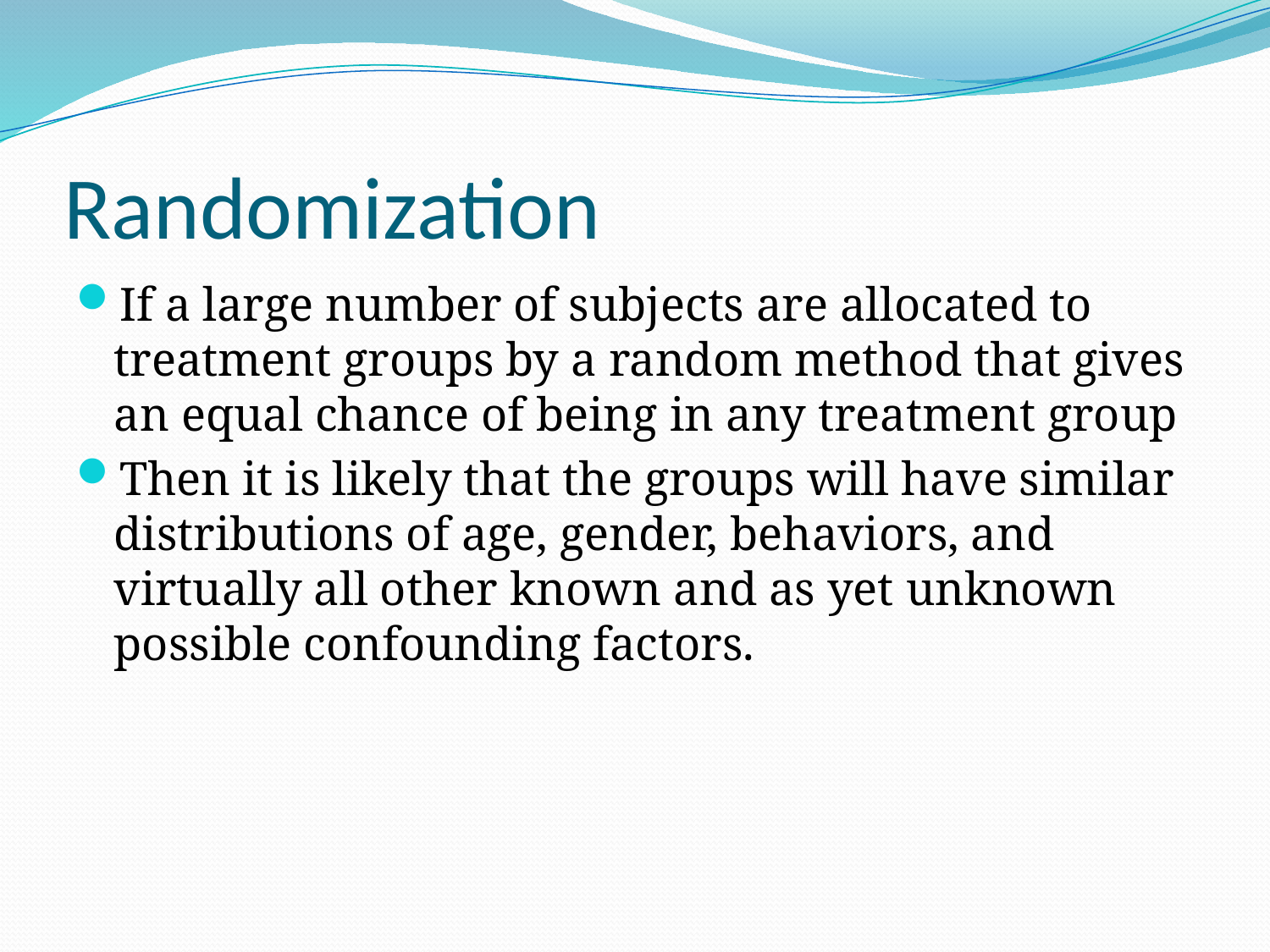

# Randomization
If a large number of subjects are allocated to treatment groups by a random method that gives an equal chance of being in any treatment group
Then it is likely that the groups will have similar distributions of age, gender, behaviors, and virtually all other known and as yet unknown possible confounding factors.